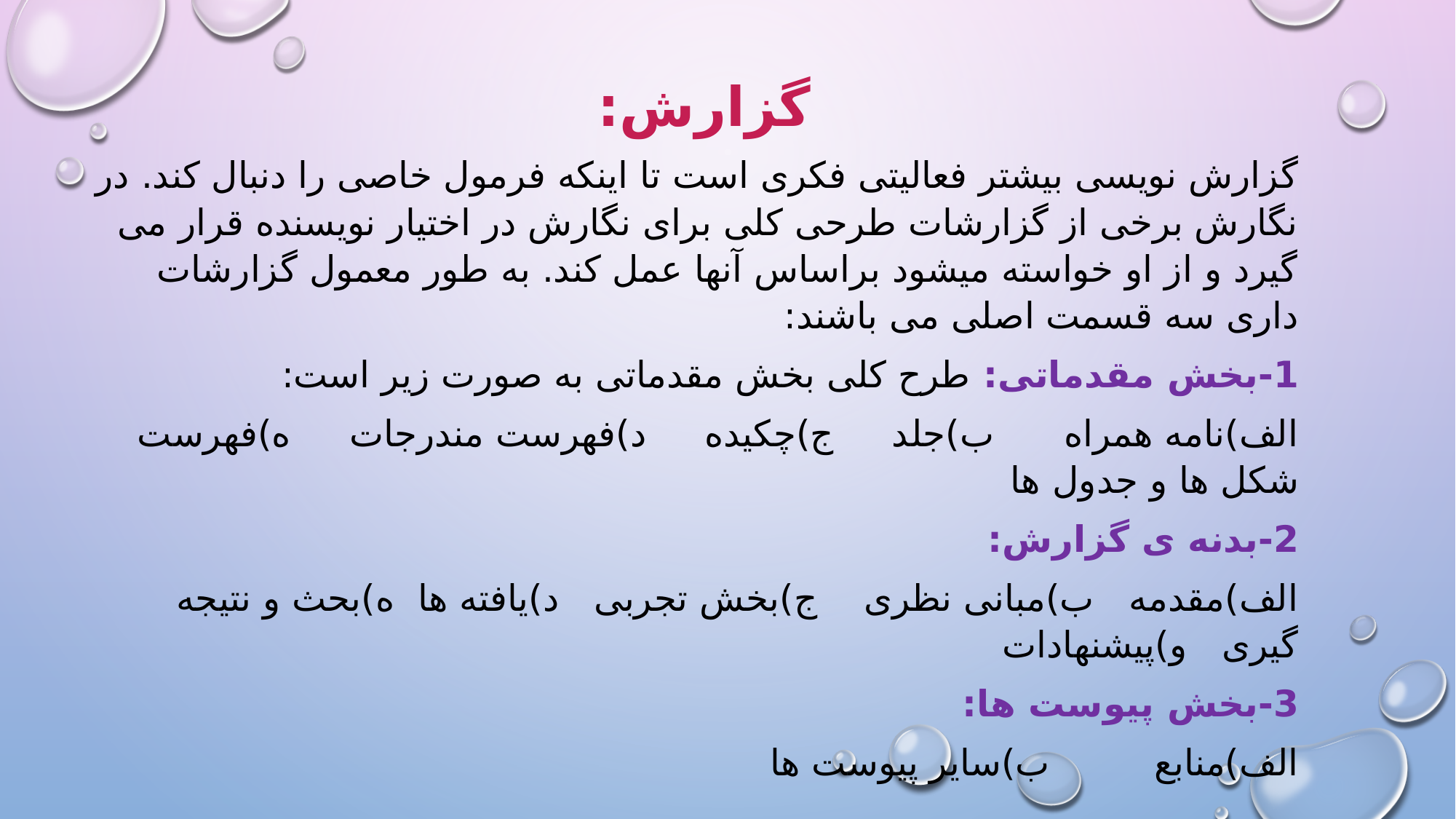

گزارش:
گزارش نویسی بیشتر فعالیتی فکری است تا اینکه فرمول خاصی را دنبال کند. در نگارش برخی از گزارشات طرحی کلی برای نگارش در اختیار نویسنده قرار می گیرد و از او خواسته میشود براساس آنها عمل کند. به طور معمول گزارشات داری سه قسمت اصلی می باشند:
1-بخش مقدماتی: طرح کلی بخش مقدماتی به صورت زیر است:
الف)نامه همراه      ب)جلد     ج)چکیده     د)فهرست مندرجات     ه)فهرست شکل ها و جدول ها
2-بدنه ی گزارش:
الف)مقدمه   ب)مبانی نظری    ج)بخش تجربی   د)یافته ها  ه)بحث و نتیجه گیری   و)پیشنهادات
3-بخش پیوست ها:
الف)منابع         ب)سایر پیوست ها